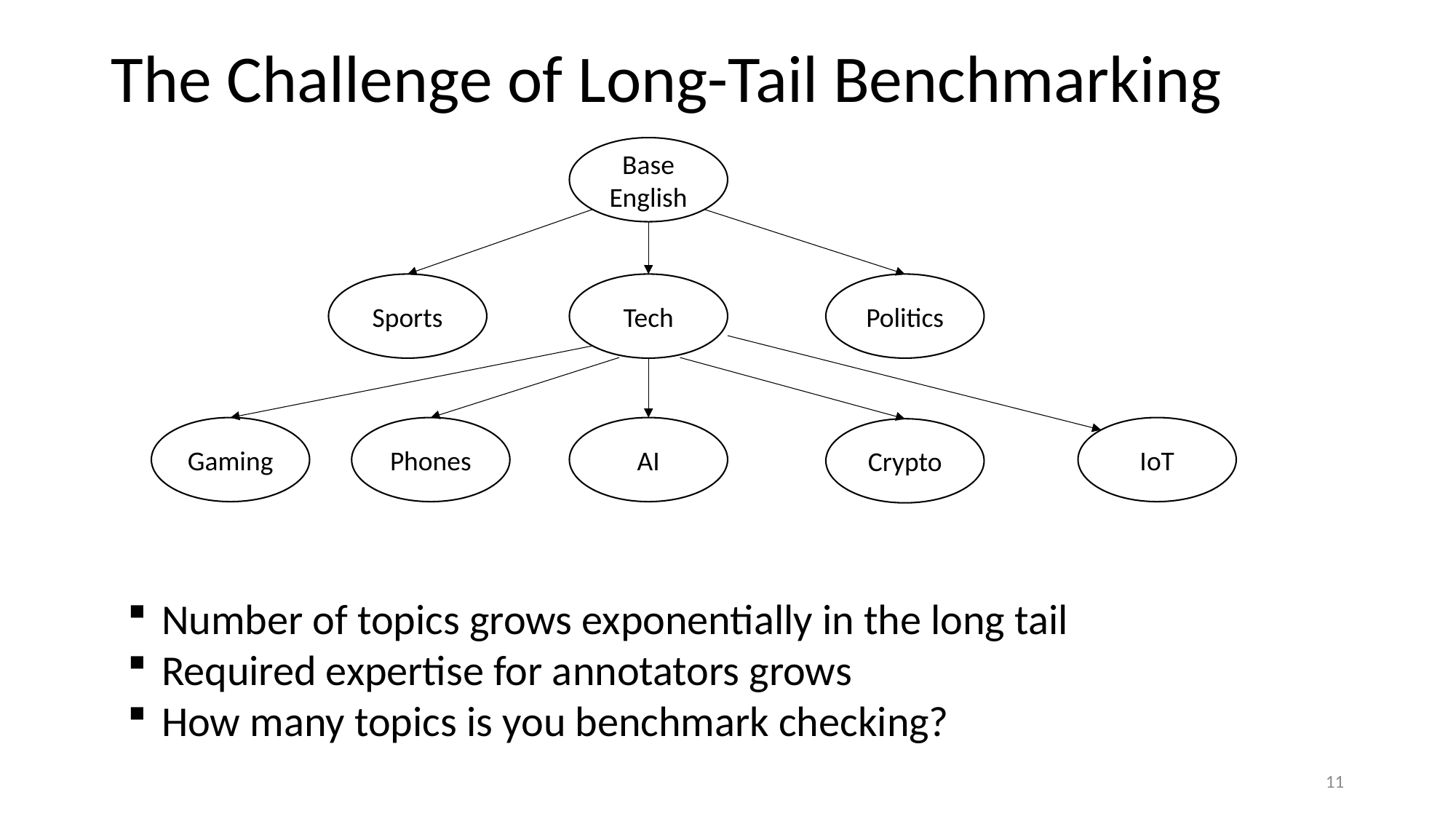

# The Challenge of Long-Tail Benchmarking
Base English
Sports
Tech
Politics
Gaming
Phones
AI
IoT
Crypto
Number of topics grows exponentially in the long tail
Required expertise for annotators grows
How many topics is you benchmark checking?
11